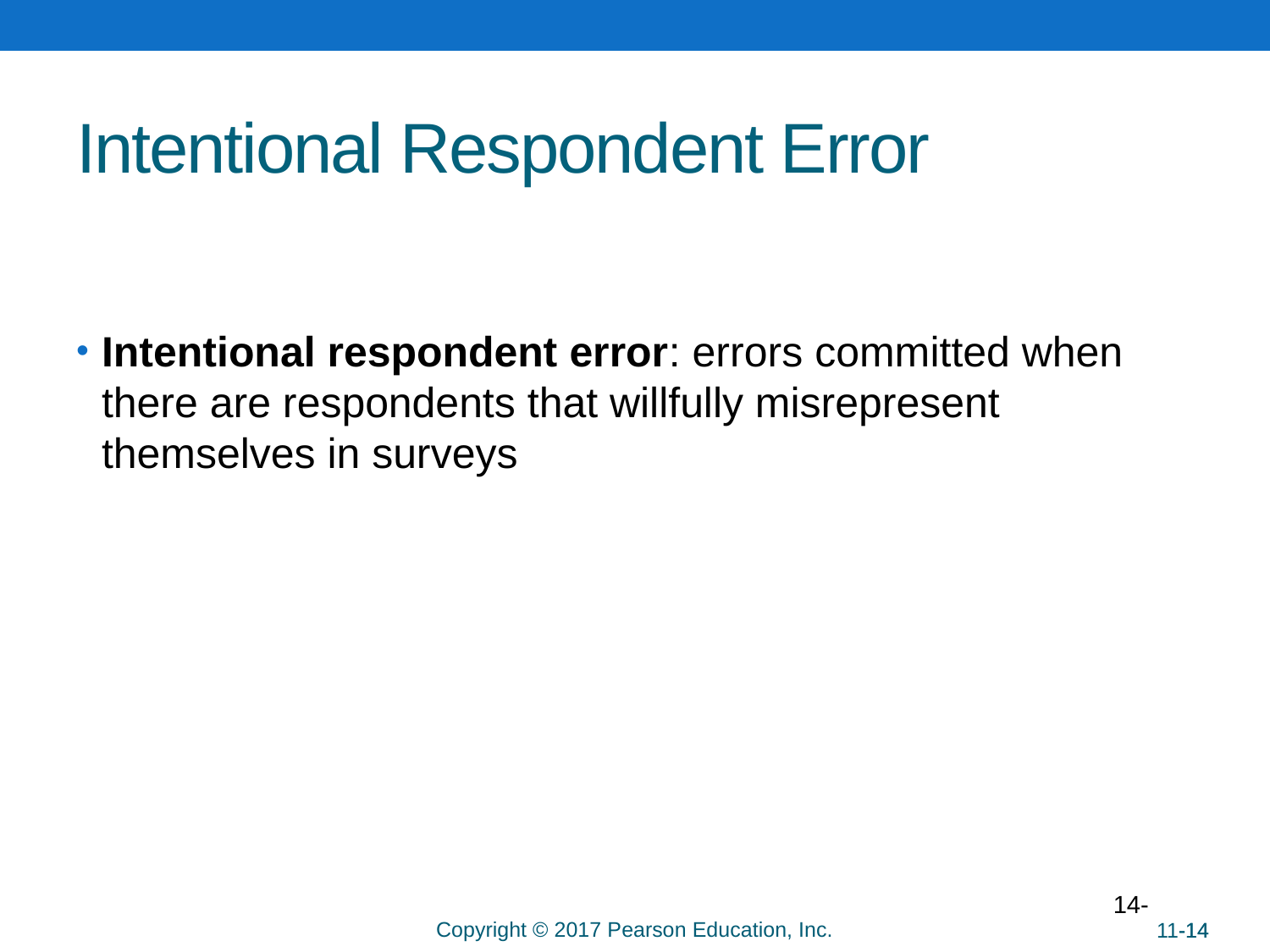

# Intentional Respondent Error
Intentional respondent error: errors committed when there are respondents that willfully misrepresent themselves in surveys
14-